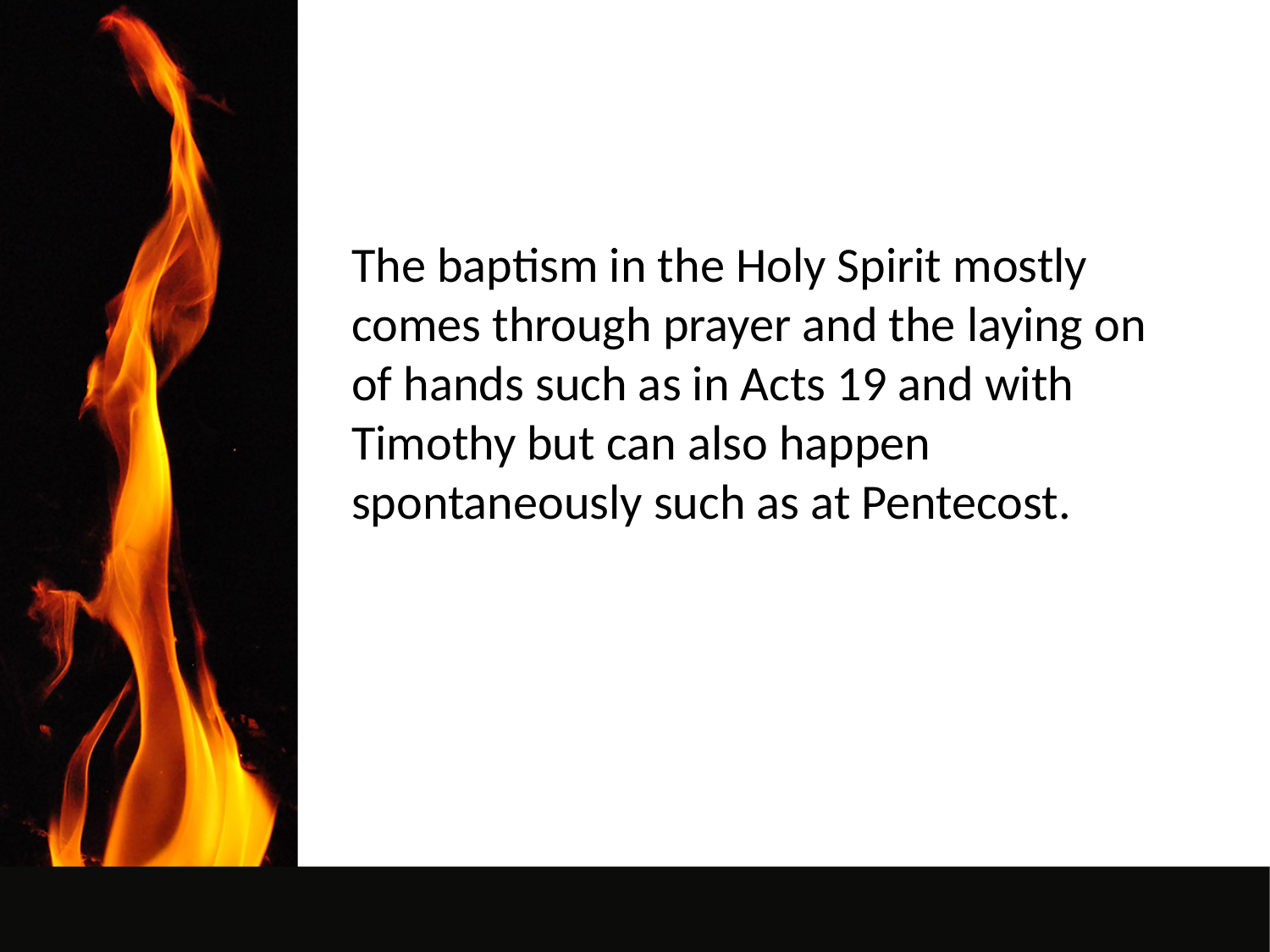

The baptism in the Holy Spirit mostly comes through prayer and the laying on of hands such as in Acts 19 and with Timothy but can also happen spontaneously such as at Pentecost.